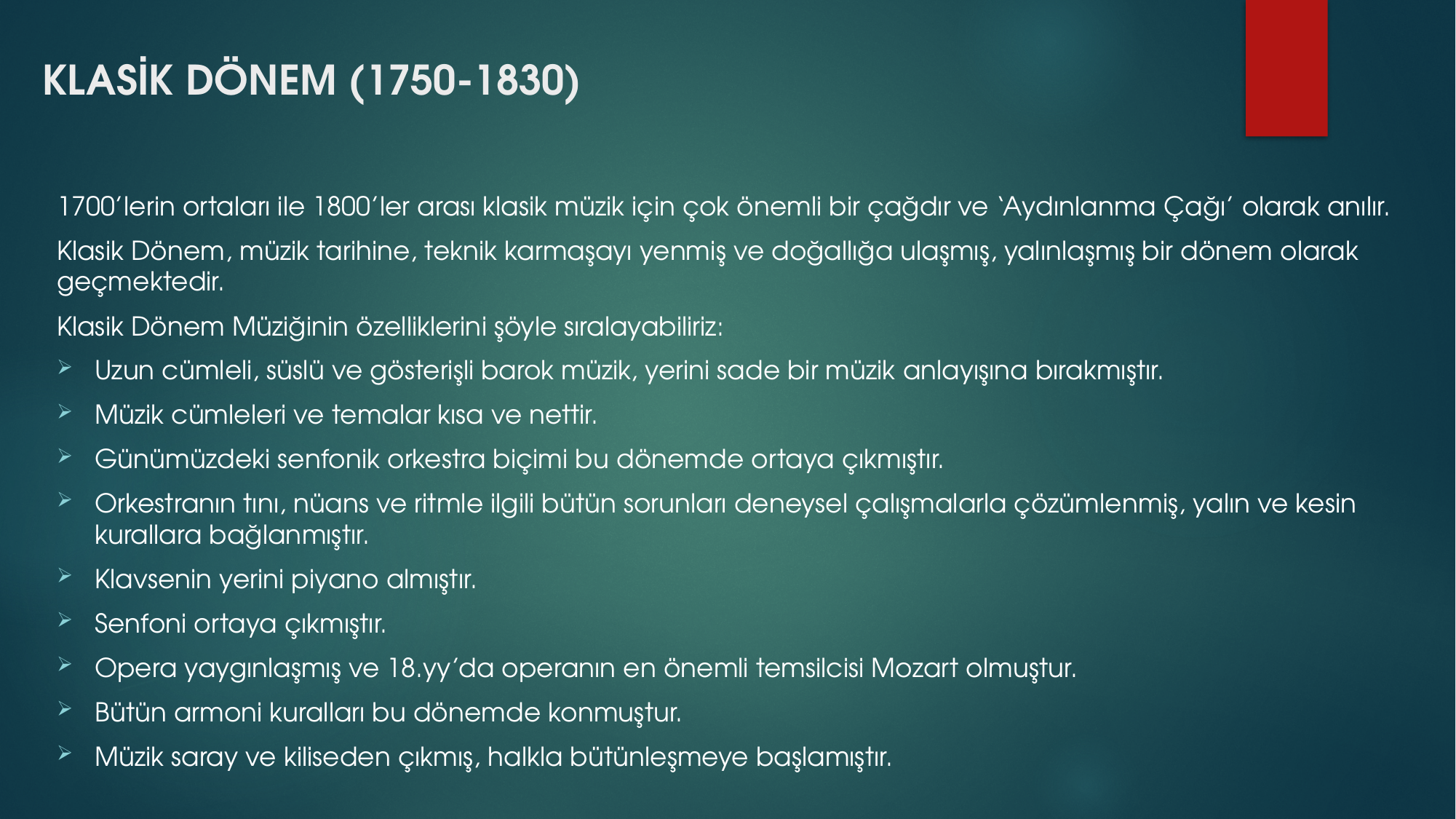

# KLASİK DÖNEM (1750-1830)
1700’lerin ortaları ile 1800’ler arası klasik müzik için çok önemli bir çağdır ve ‘Aydınlanma Çağı’ olarak anılır.
Klasik Dönem, müzik tarihine, teknik karmaşayı yenmiş ve doğallığa ulaşmış, yalınlaşmış bir dönem olarak geçmektedir.
Klasik Dönem Müziğinin özelliklerini şöyle sıralayabiliriz:
Uzun cümleli, süslü ve gösterişli barok müzik, yerini sade bir müzik anlayışına bırakmıştır.
Müzik cümleleri ve temalar kısa ve nettir.
Günümüzdeki senfonik orkestra biçimi bu dönemde ortaya çıkmıştır.
Orkestranın tını, nüans ve ritmle ilgili bütün sorunları deneysel çalışmalarla çözümlenmiş, yalın ve kesin kurallara bağlanmıştır.
Klavsenin yerini piyano almıştır.
Senfoni ortaya çıkmıştır.
Opera yaygınlaşmış ve 18.yy’da operanın en önemli temsilcisi Mozart olmuştur.
Bütün armoni kuralları bu dönemde konmuştur.
Müzik saray ve kiliseden çıkmış, halkla bütünleşmeye başlamıştır.